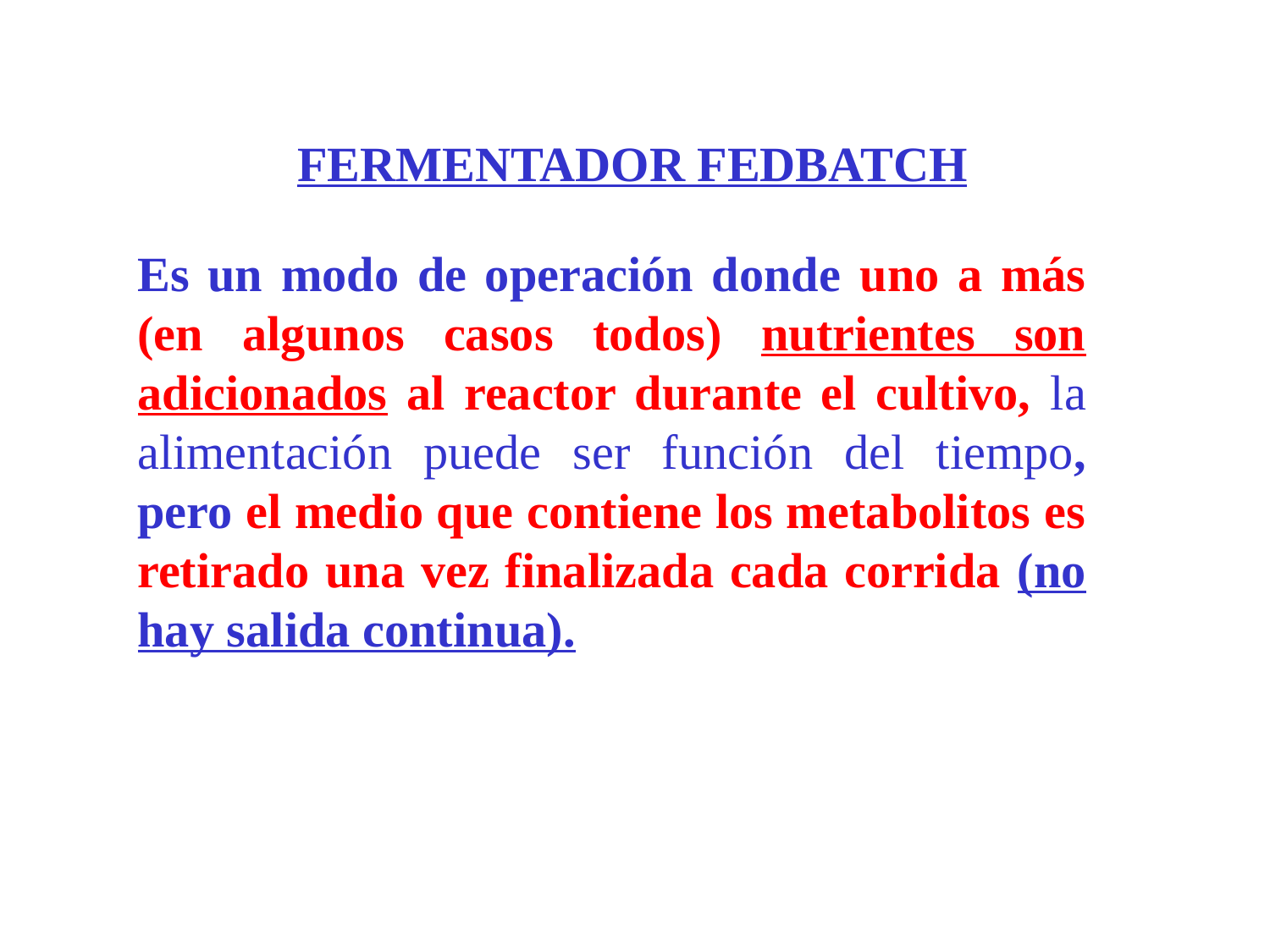

FERMENTADOR FEDBATCH
Es un modo de operación donde uno a más (en algunos casos todos) nutrientes son adicionados al reactor durante el cultivo, la alimentación puede ser función del tiempo, pero el medio que contiene los metabolitos es retirado una vez finalizada cada corrida (no hay salida continua).